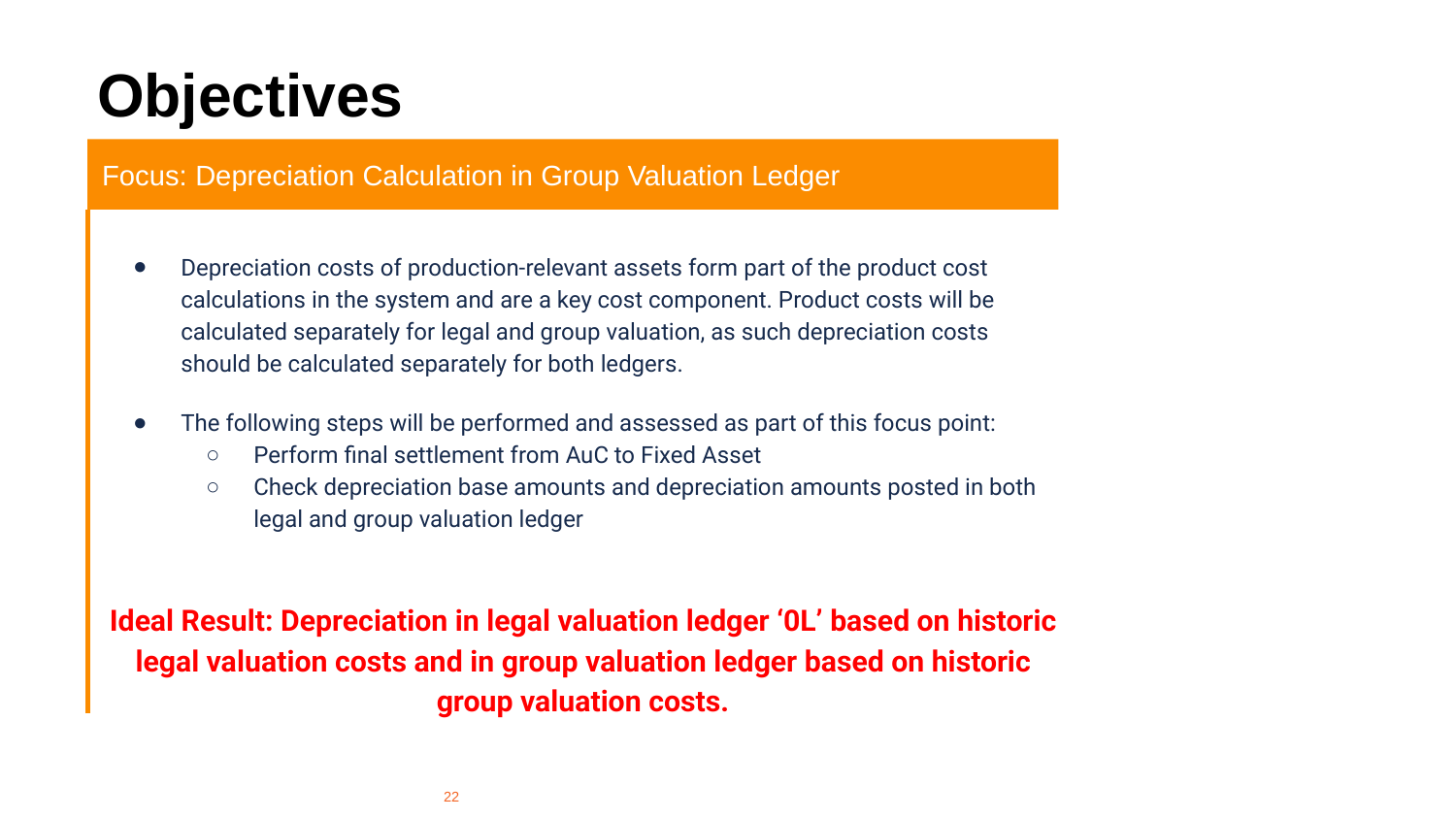

# Objectives
Focus: Depreciation Calculation in Group Valuation Ledger
Depreciation costs of production-relevant assets form part of the product cost calculations in the system and are a key cost component. Product costs will be calculated separately for legal and group valuation, as such depreciation costs should be calculated separately for both ledgers.

The following steps will be performed and assessed as part of this focus point:
Perform final settlement from AuC to Fixed Asset
Check depreciation base amounts and depreciation amounts posted in both legal and group valuation ledger

Ideal Result: Depreciation in legal valuation ledger ‘0L’ based on historic legal valuation costs and in group valuation ledger based on historic group valuation costs.

22